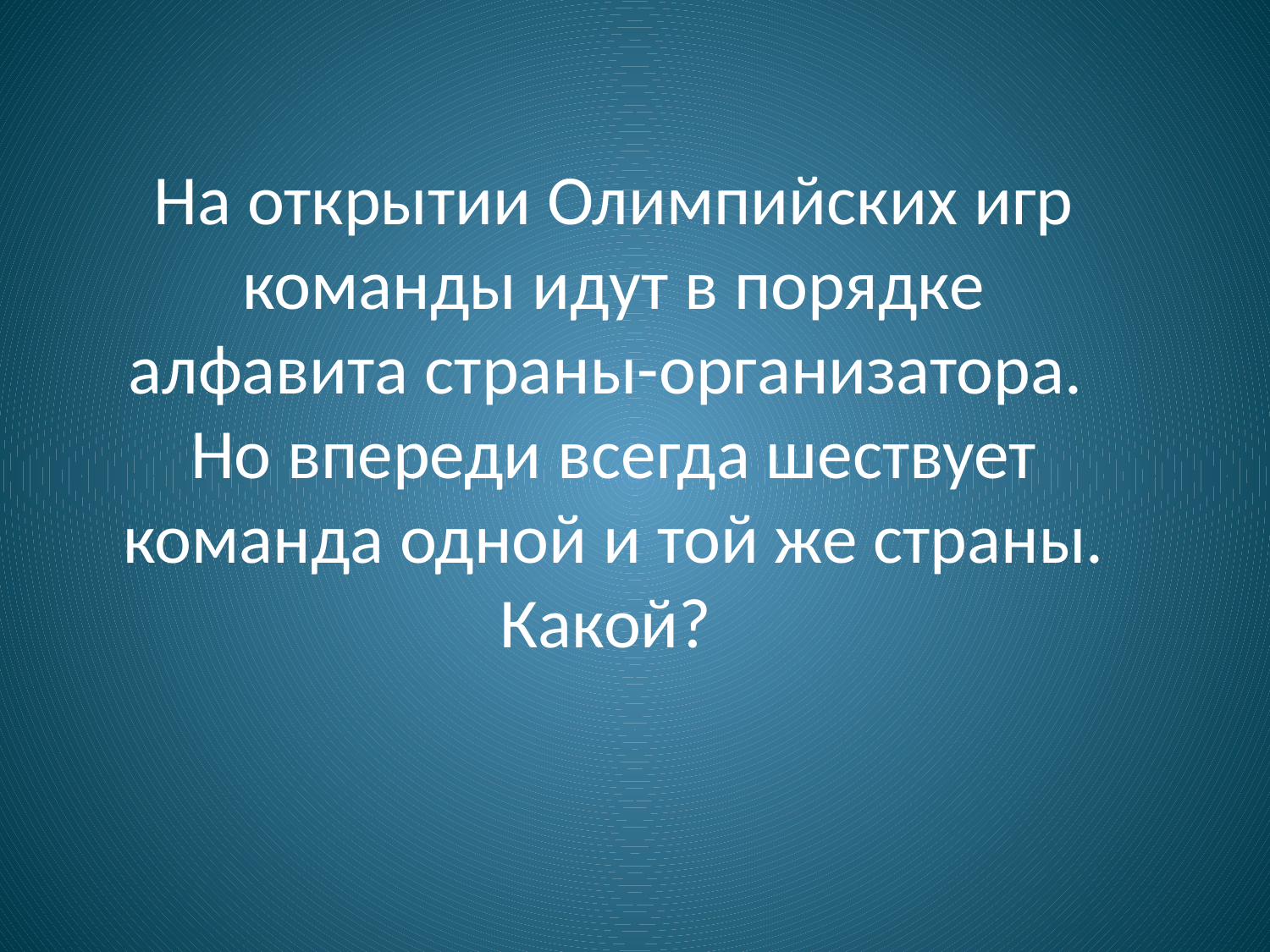

На открытии Олимпийских игр команды идут в порядке алфавита страны-организатора.
Но впереди всегда шествует команда одной и той же страны. Какой?